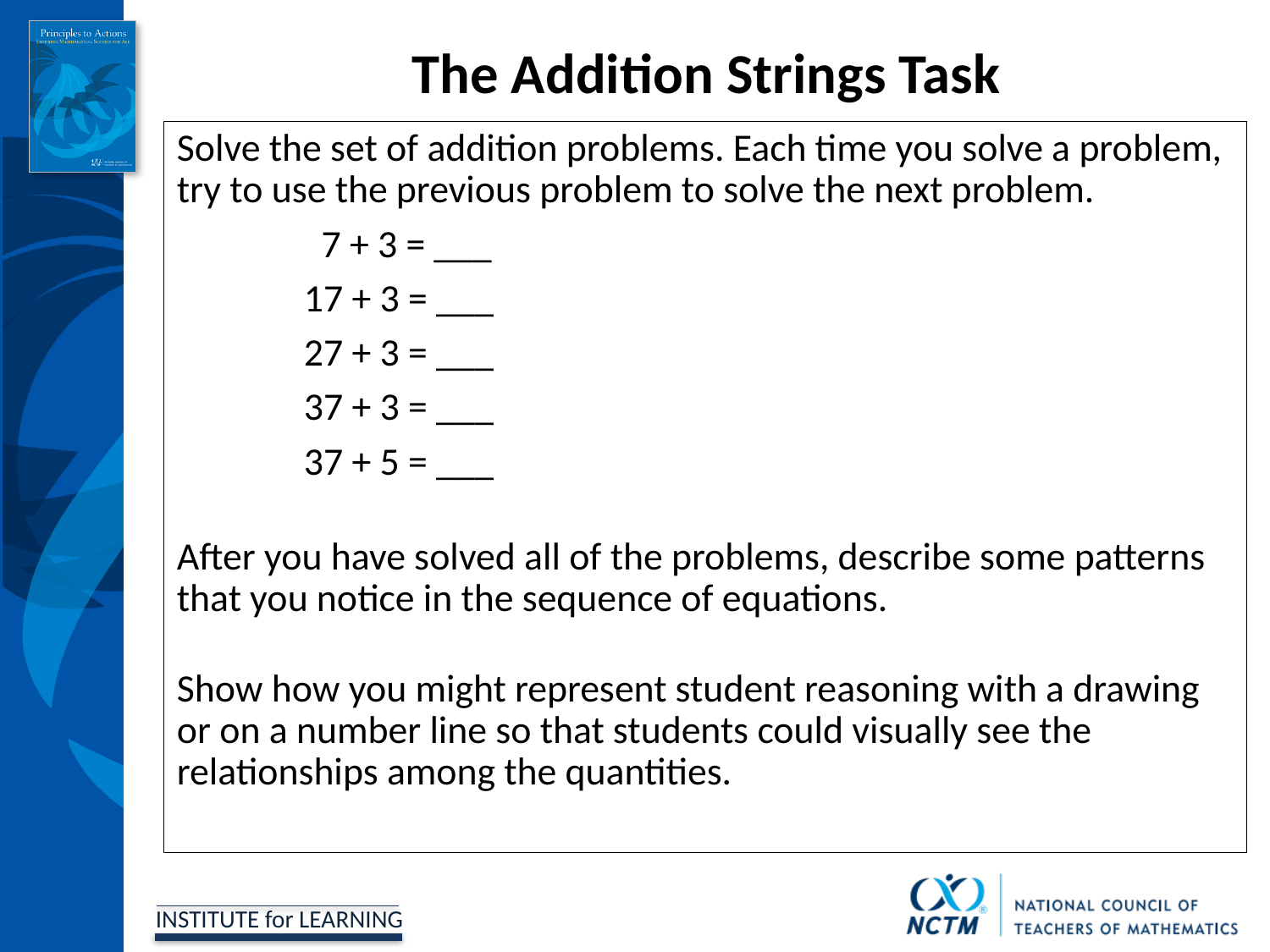

# The Addition Strings Task
Solve the set of addition problems. Each time you solve a problem, try to use the previous problem to solve the next problem.
 	  7 + 3 = ___
	17 + 3 = ___
	27 + 3 = ___
	37 + 3 = ___
	37 + 5 = ___

After you have solved all of the problems, describe some patterns that you notice in the sequence of equations.

Show how you might represent student reasoning with a drawing or on a number line so that students could visually see the relationships among the quantities.